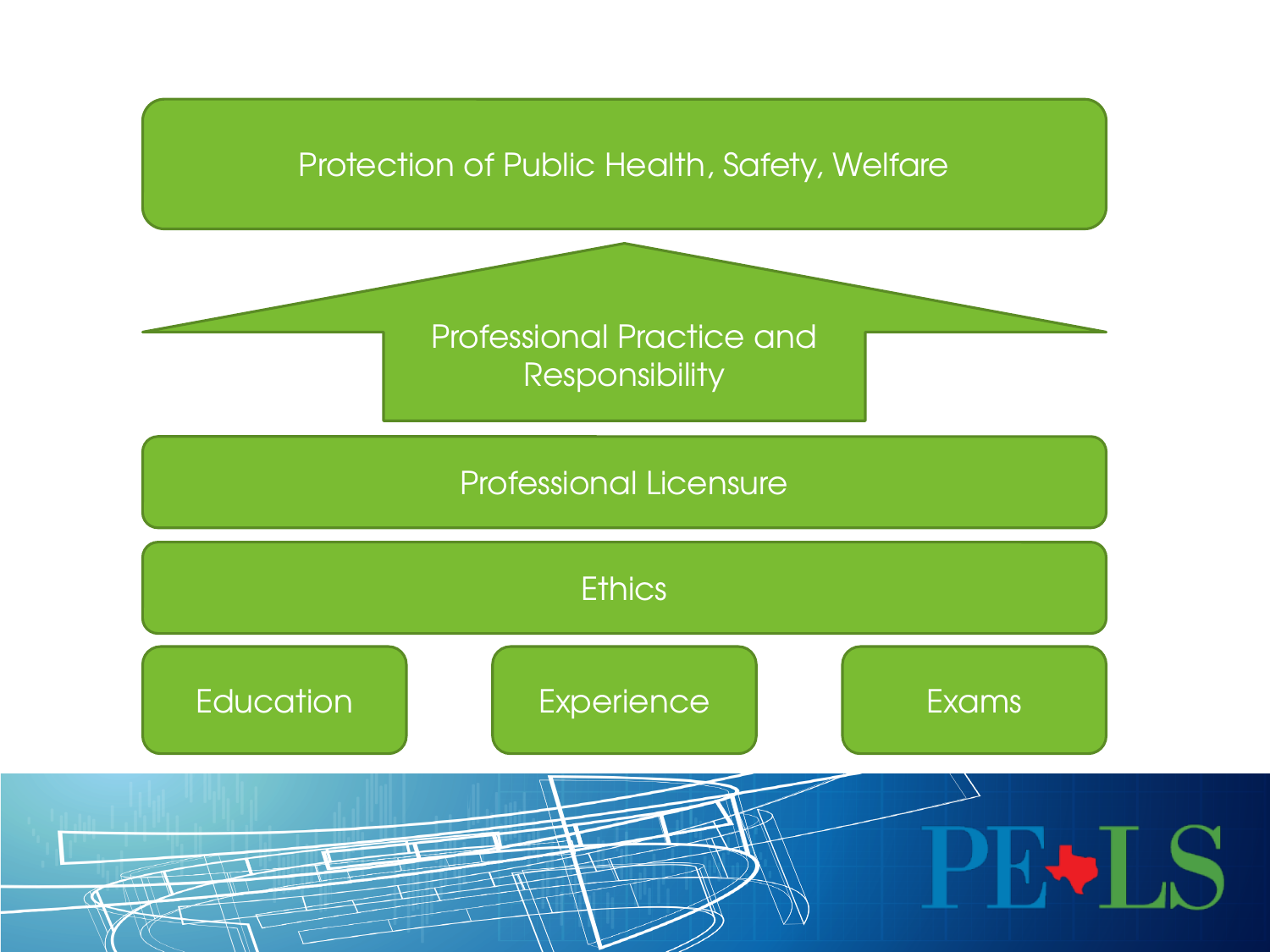

Protection of Public Health, Safety, Welfare
Professional Practice and Responsibility
Professional Licensure
Ethics
Education
Experience
Exams